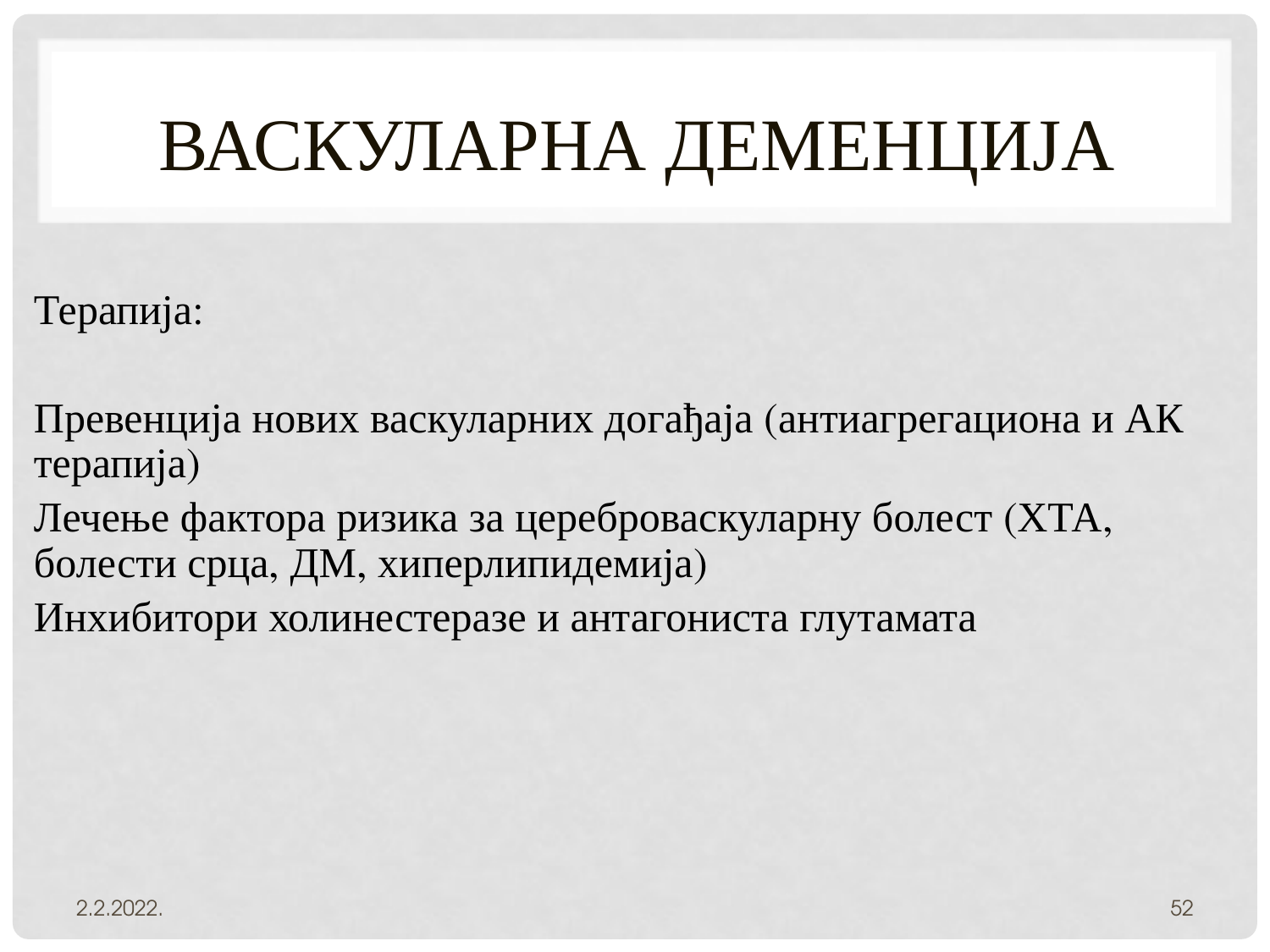

# ВАСКУЛАРНА ДЕМЕНЦИЈА

Терапија:

Превенција нових васкуларних догађаја (антиагрегациона и АК терапија)
Лечење фактора ризика за цереброваскуларну болест (ХТА, болести срца, ДМ, хиперлипидемија)
Инхибитори холинестеразе и антагониста глутамата

2.2.2022.
52